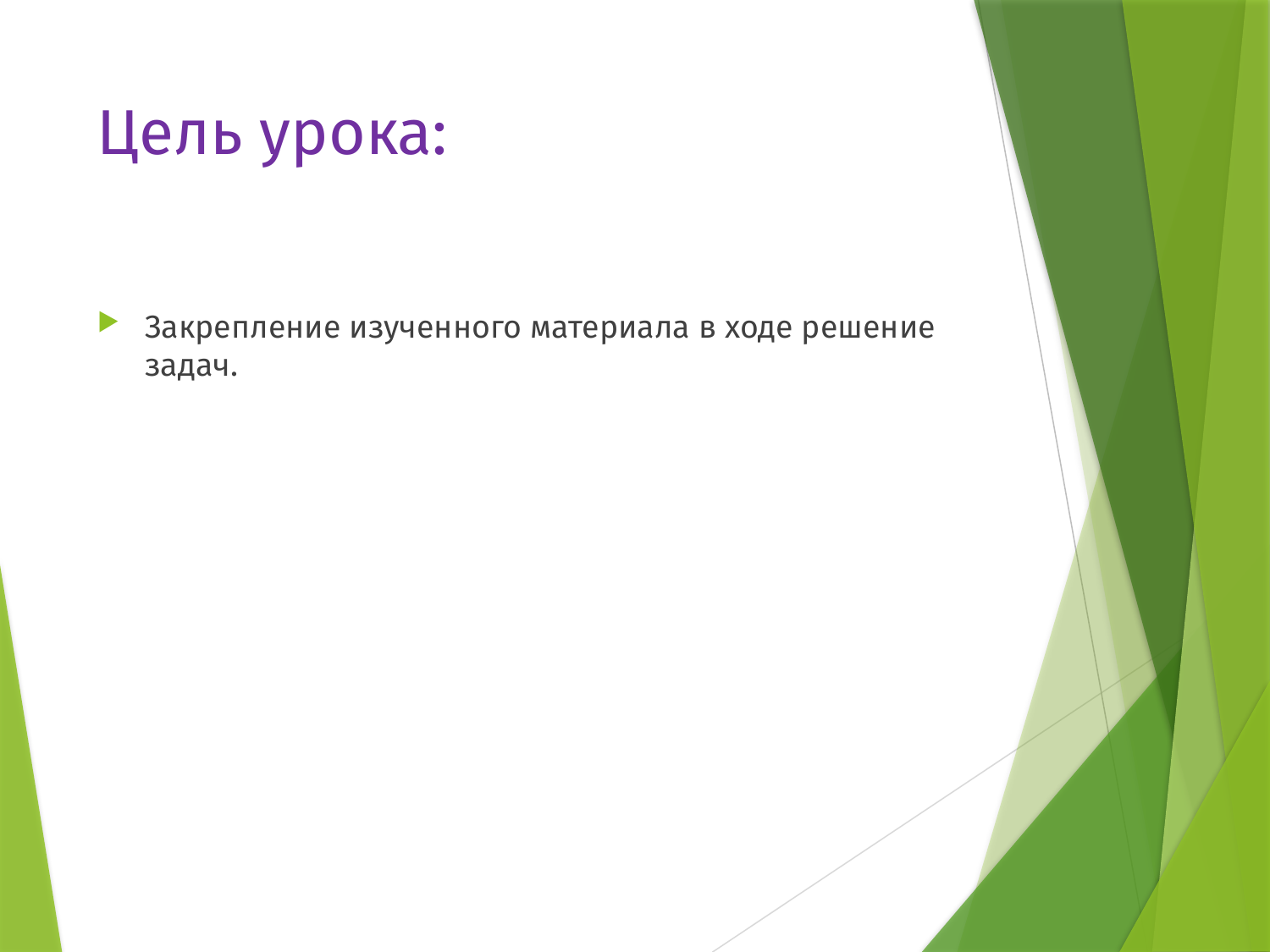

# Цель урока:
Закрепление изученного материала в ходе решение задач.